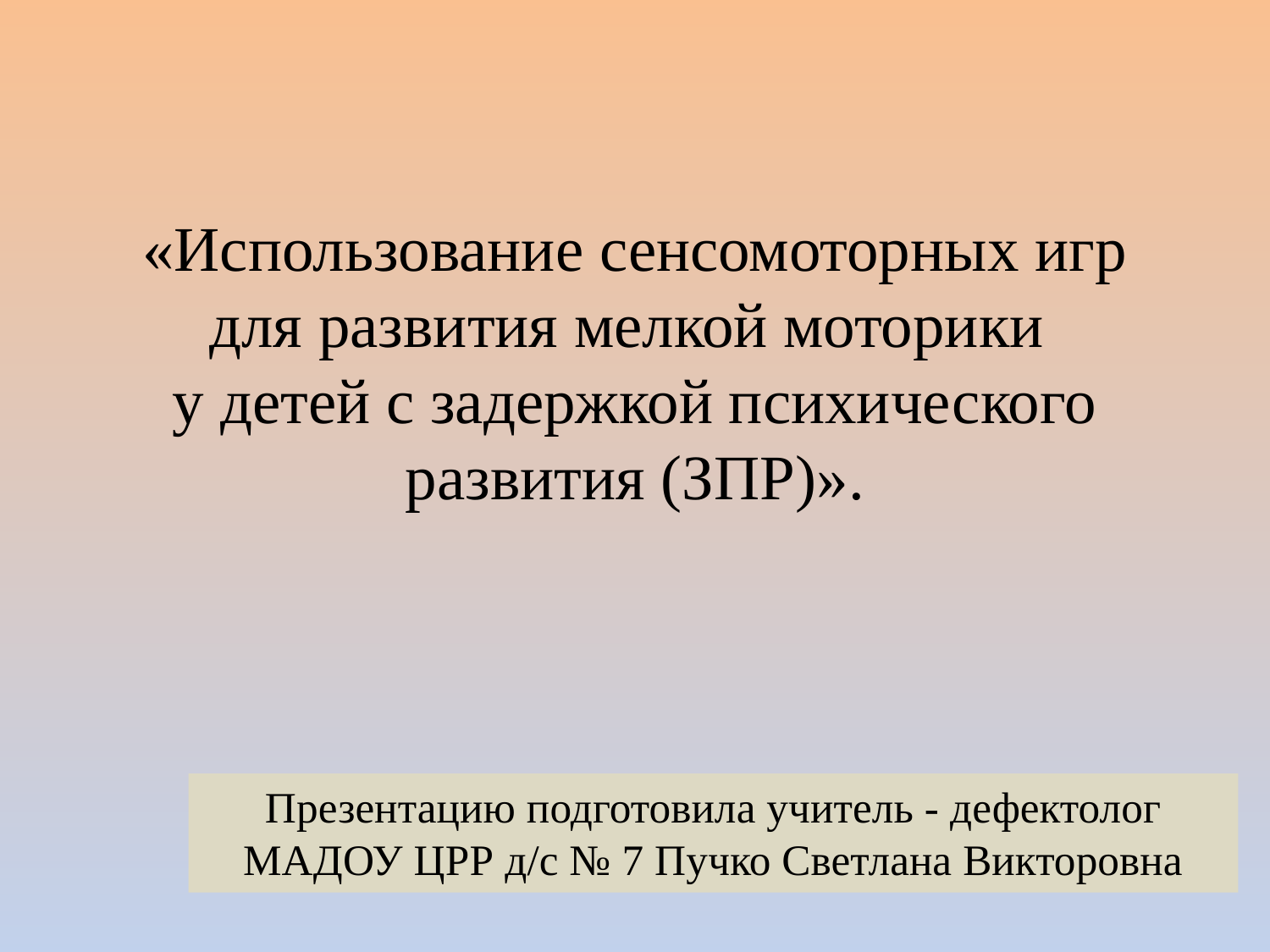

# «Использование сенсомоторных игр для развития мелкой моторики у детей с задержкой психического развития (ЗПР)».
Презентацию подготовила учитель - дефектолог МАДОУ ЦРР д/с № 7 Пучко Светлана Викторовна